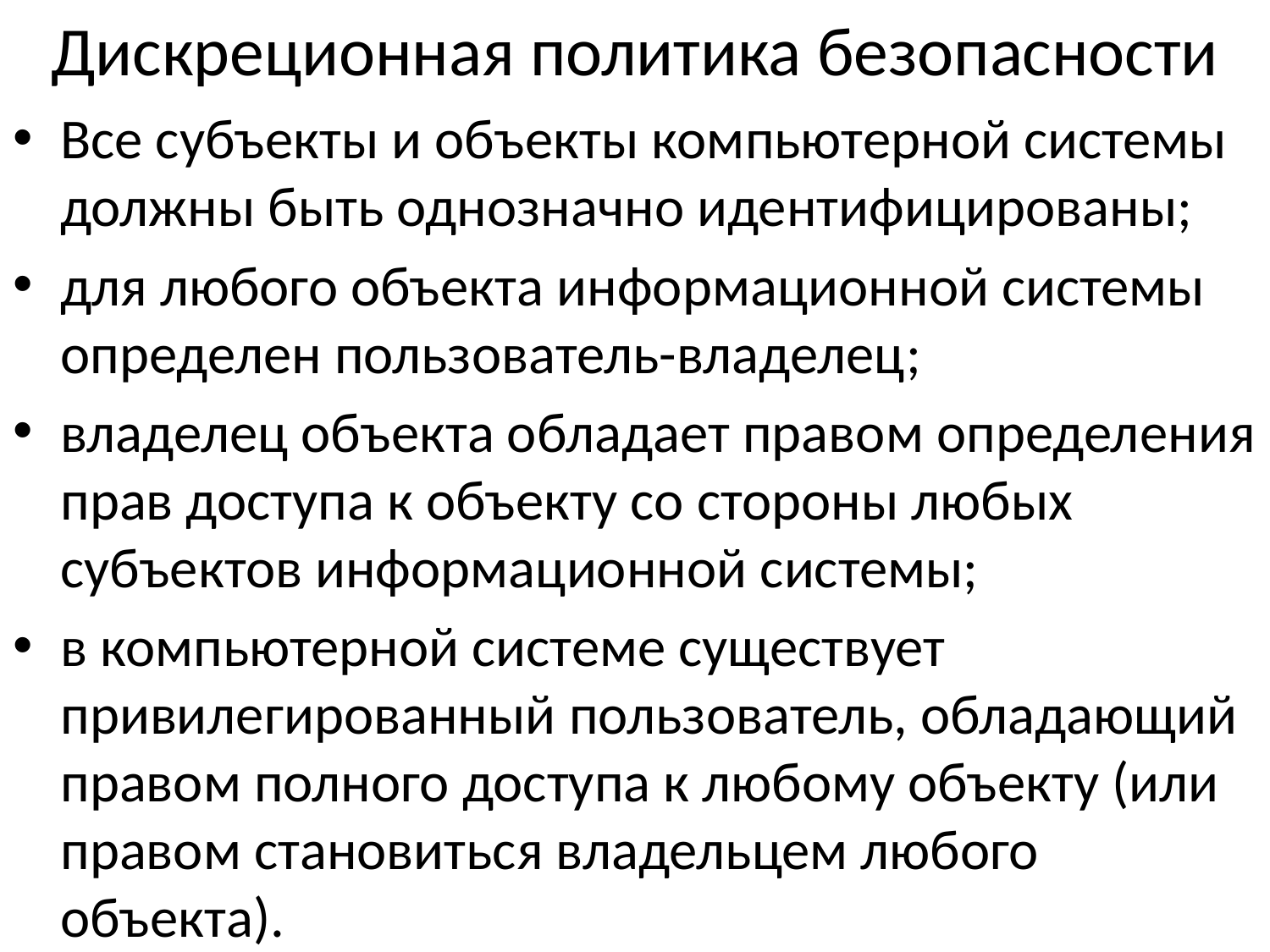

# Дискреционная политика безопасности
Все субъекты и объекты компьютерной системы должны быть однозначно идентифицированы;
для любого объекта информационной системы определен пользователь-владелец;
владелец объекта обладает правом определения прав доступа к объекту со стороны любых субъектов информационной системы;
в компьютерной системе существует привилегированный пользователь, обладающий правом полного доступа к любому объекту (или правом становиться владельцем любого объекта).